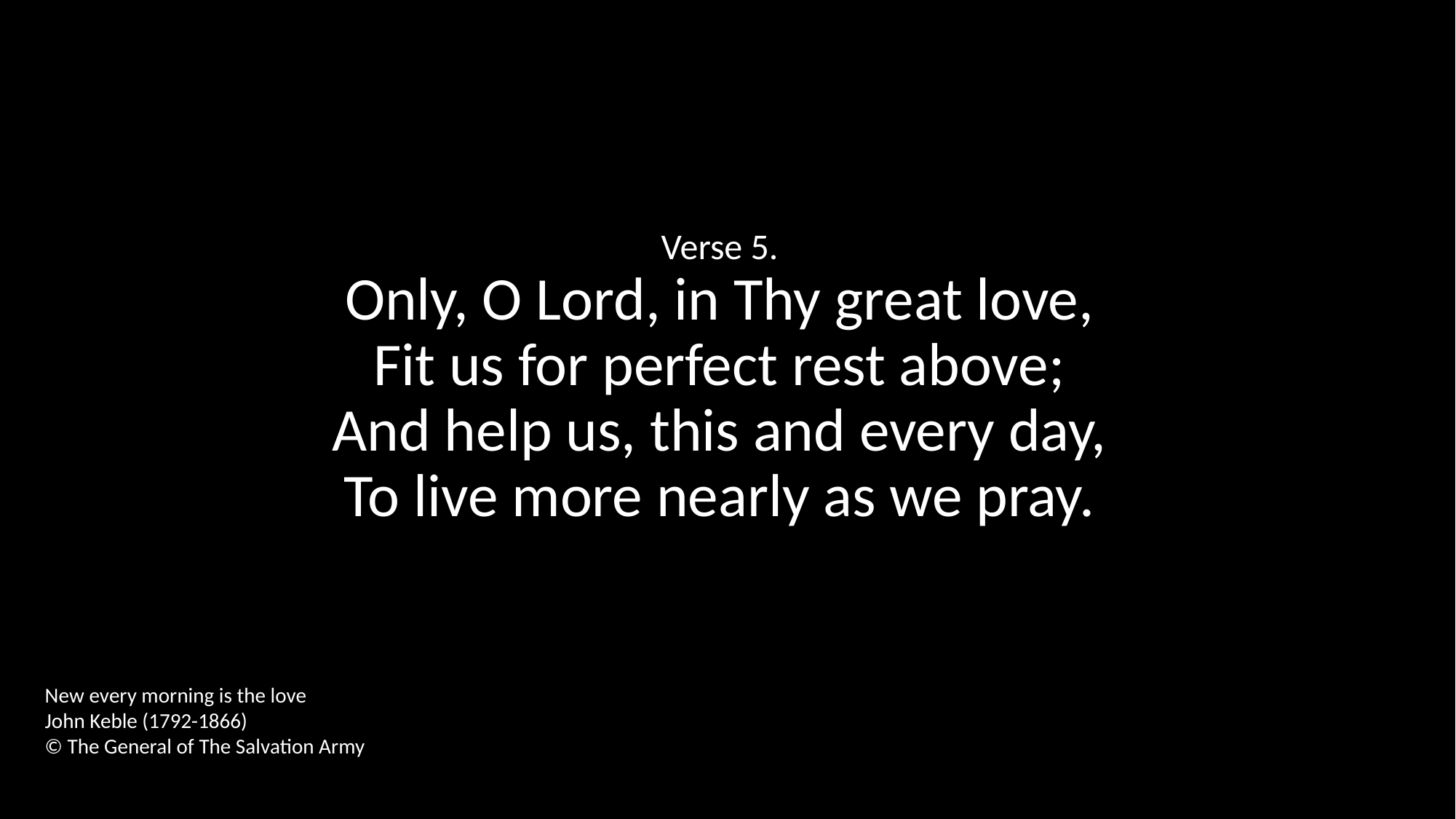

Verse 5.
Only, O Lord, in Thy great love,
Fit us for perfect rest above;
And help us, this and every day,
To live more nearly as we pray.
New every morning is the love
John Keble (1792-1866)
© The General of The Salvation Army